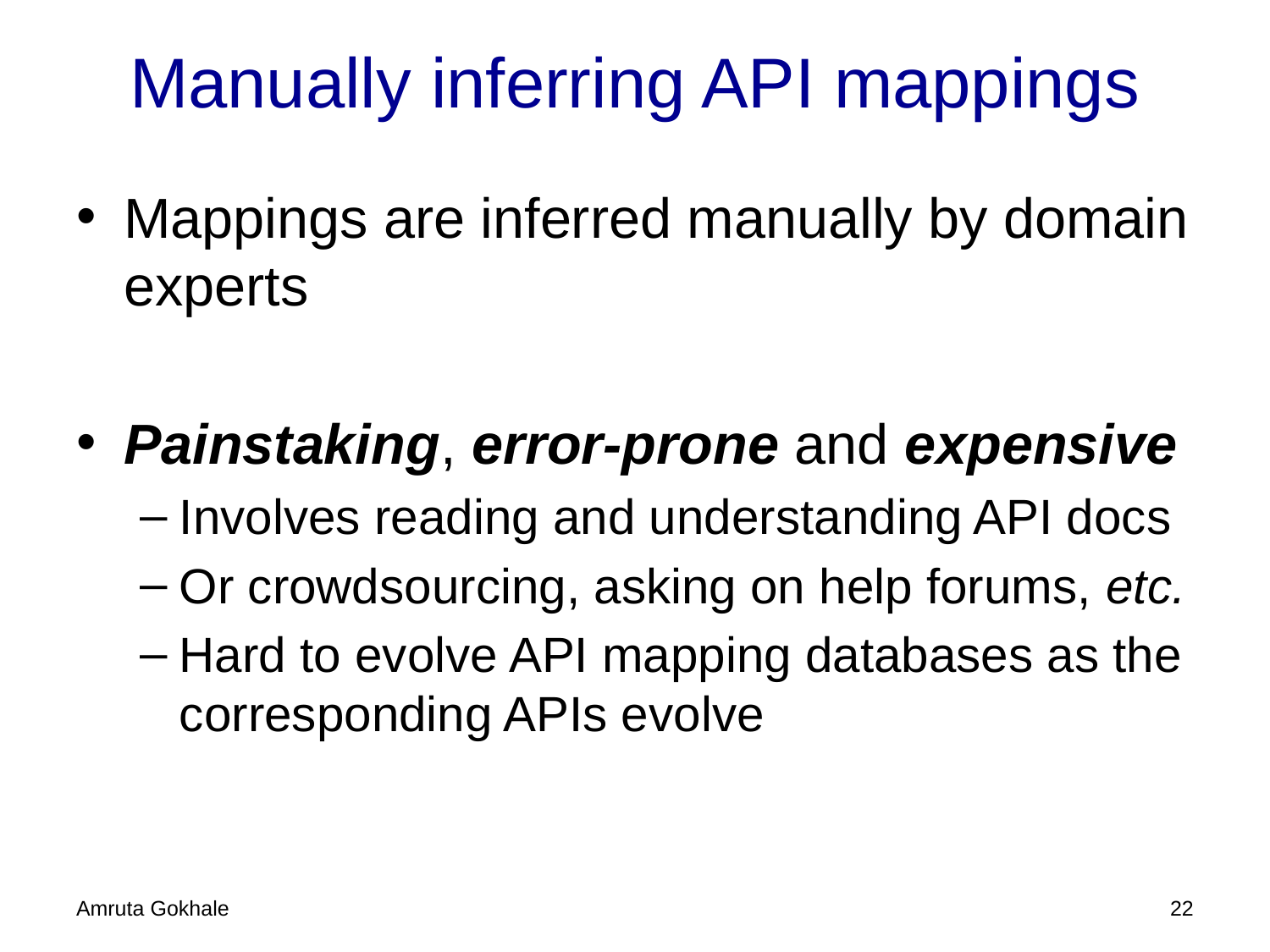

# Manually inferring API mappings
Mappings are inferred manually by domain experts

Painstaking, error-prone and expensive
Involves reading and understanding API docs
Or crowdsourcing, asking on help forums, etc.
Hard to evolve API mapping databases as the corresponding APIs evolve

Amruta Gokhale
22